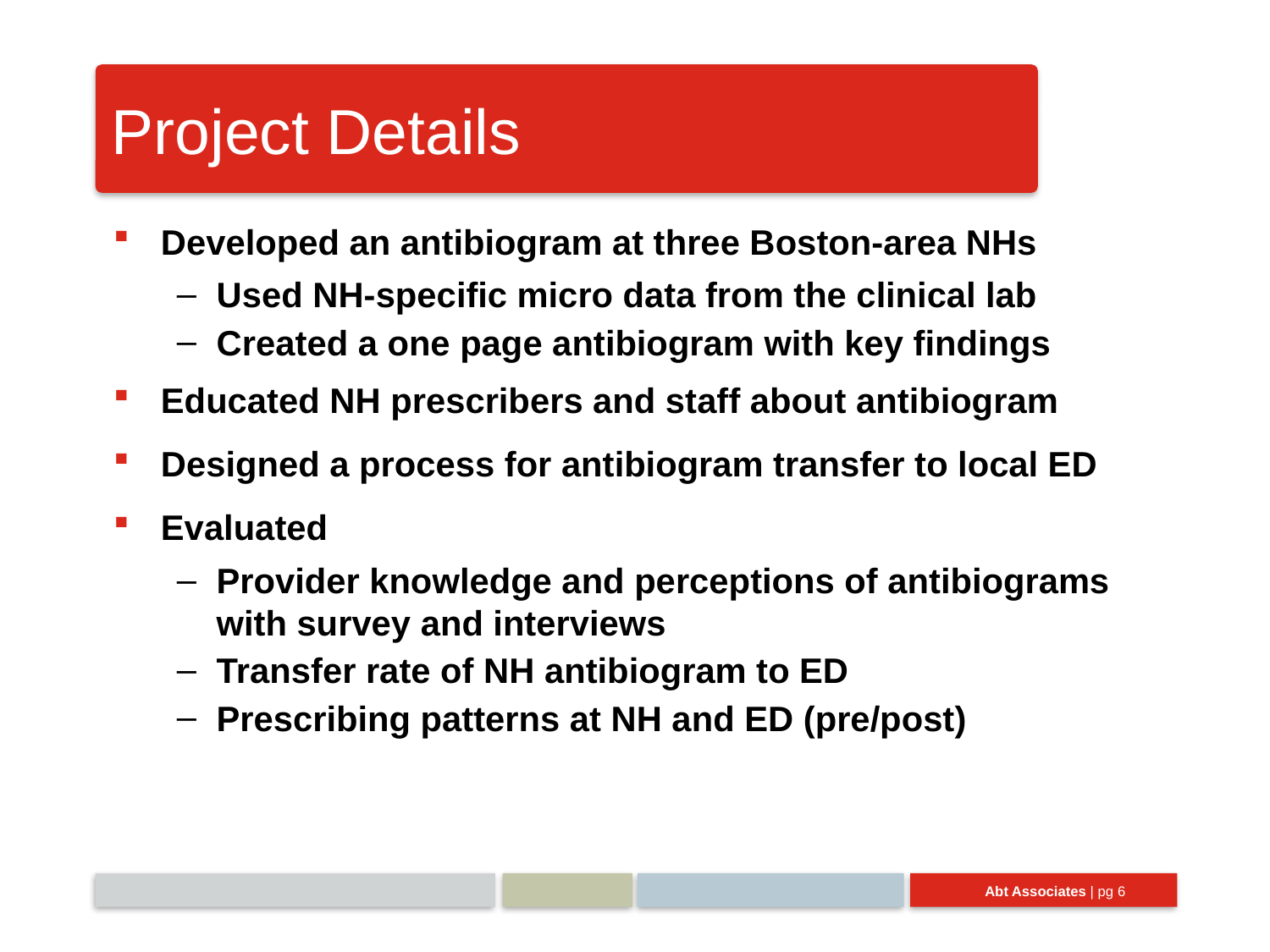

# Project Details
Developed an antibiogram at three Boston-area NHs
Used NH-specific micro data from the clinical lab
Created a one page antibiogram with key findings
Educated NH prescribers and staff about antibiogram
Designed a process for antibiogram transfer to local ED
Evaluated
Provider knowledge and perceptions of antibiograms with survey and interviews
Transfer rate of NH antibiogram to ED
Prescribing patterns at NH and ED (pre/post)